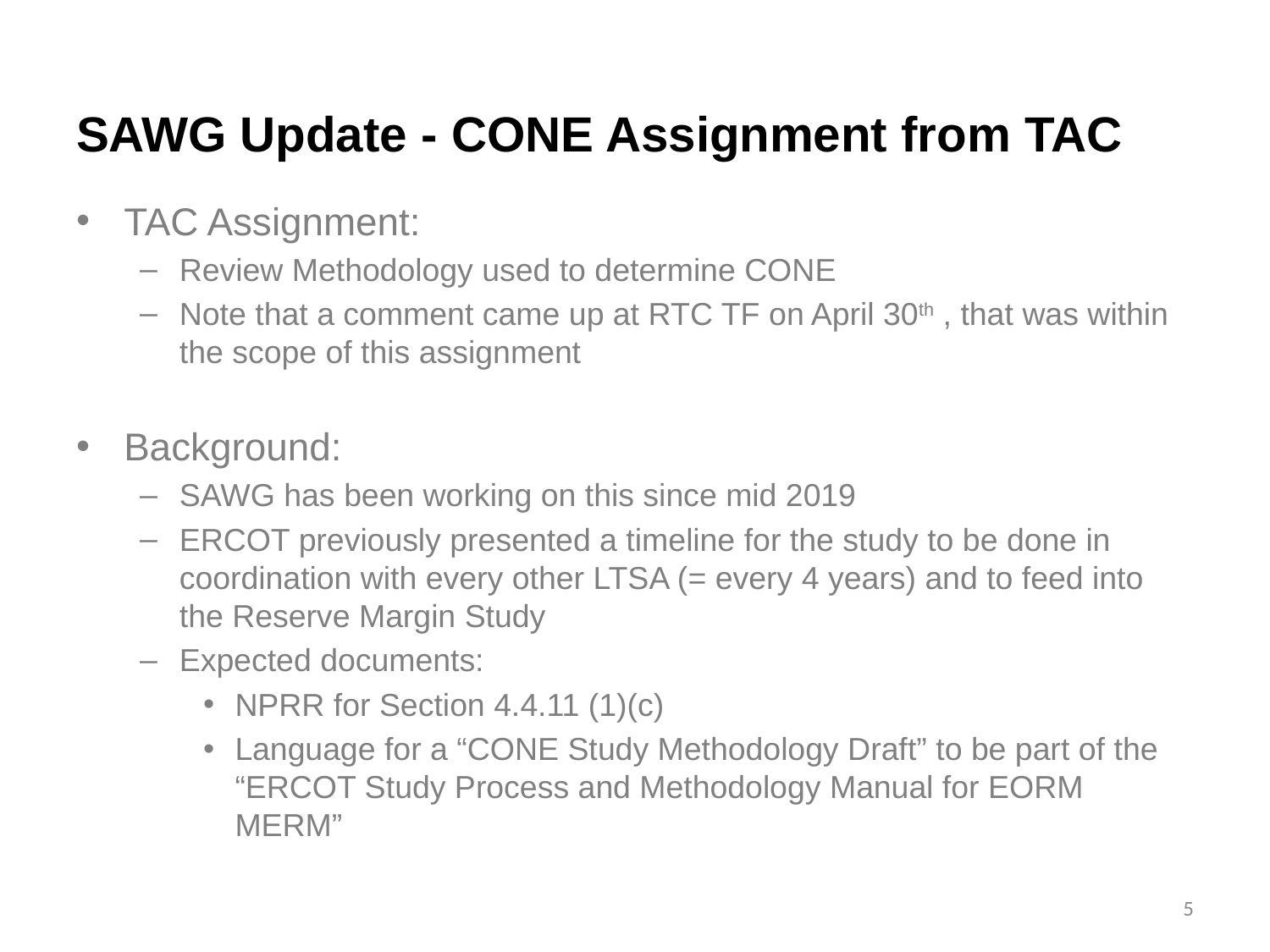

# SAWG Update - CONE Assignment from TAC
TAC Assignment:
Review Methodology used to determine CONE
Note that a comment came up at RTC TF on April 30th , that was within the scope of this assignment

Background:
SAWG has been working on this since mid 2019
ERCOT previously presented a timeline for the study to be done in coordination with every other LTSA (= every 4 years) and to feed into the Reserve Margin Study
Expected documents:
NPRR for Section 4.4.11 (1)(c)
Language for a “CONE Study Methodology Draft” to be part of the “ERCOT Study Process and Methodology Manual for EORM MERM”

5